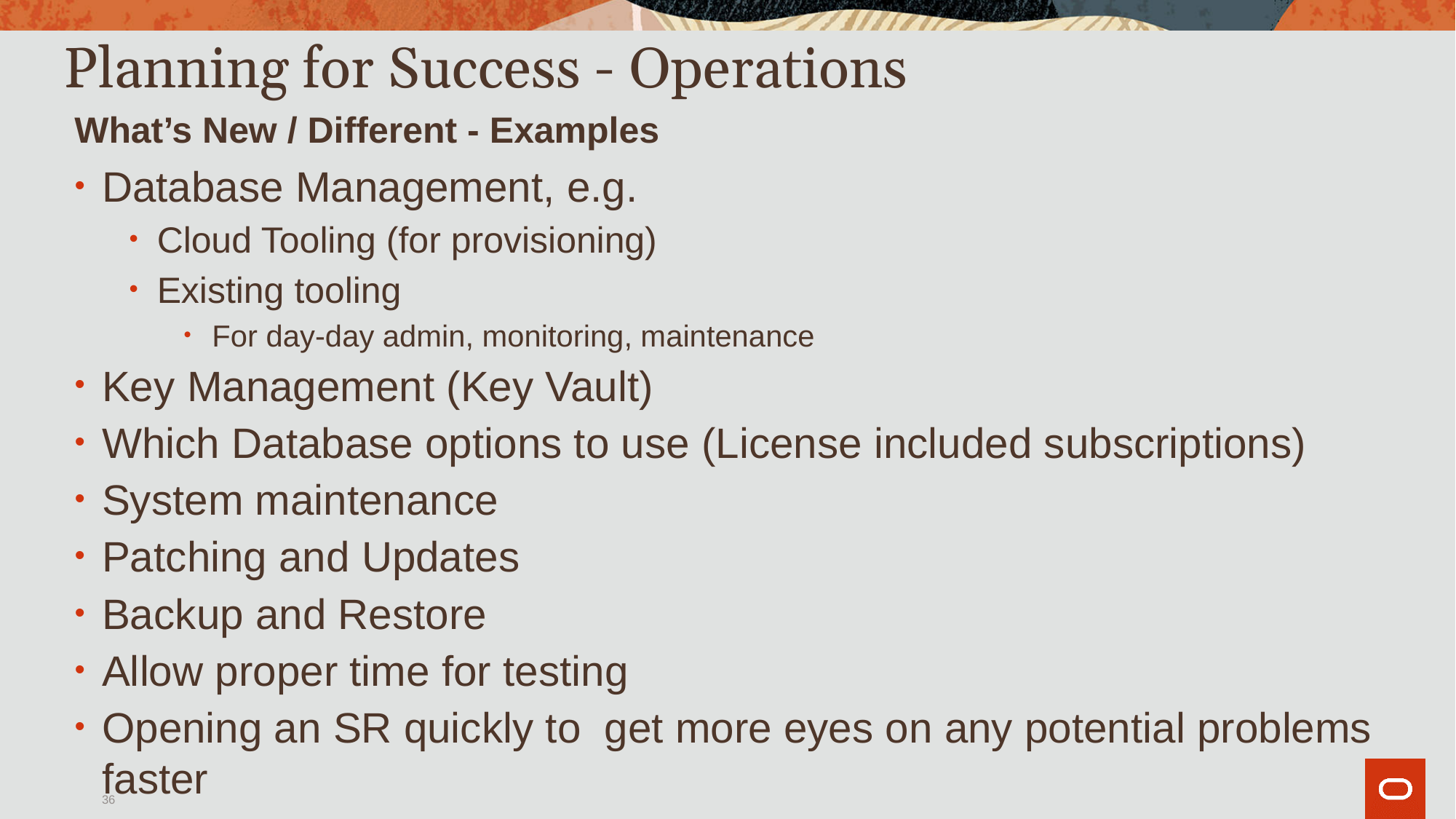

36
# Planning for Success - Operations
What’s New / Different - Examples
Database Management, e.g.
Cloud Tooling (for provisioning)
Existing tooling
For day-day admin, monitoring, maintenance
Key Management (Key Vault)
Which Database options to use (License included subscriptions)
System maintenance
Patching and Updates
Backup and Restore
Allow proper time for testing
Opening an SR quickly to  get more eyes on any potential problems faster